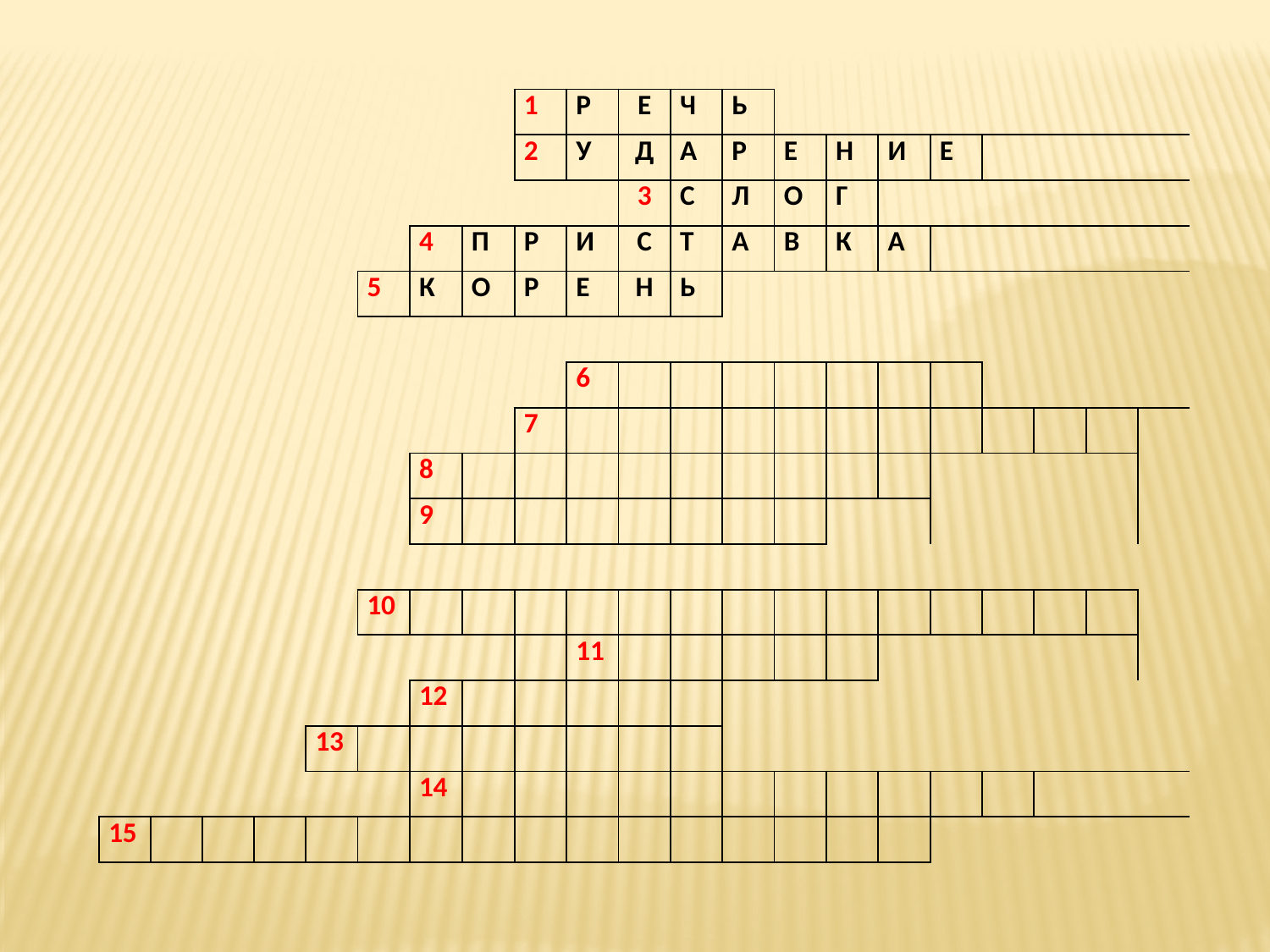

|  |  |  |  |  |  |  |  | 1 | Р | Е | Ч | Ь |  |  |  |  |  |  |  |  |
| --- | --- | --- | --- | --- | --- | --- | --- | --- | --- | --- | --- | --- | --- | --- | --- | --- | --- | --- | --- | --- |
|  |  |  |  |  |  |  |  | 2 | У | Д | А | Р | Е | Н | И | Е |  |  |  |  |
|  |  |  |  |  |  |  |  |  |  | 3 | С | Л | О | Г |  |  |  |  |  |  |
|  |  |  |  |  |  | 4 | П | Р | И | С | Т | А | В | К | А |  |  |  |  |  |
|  |  |  |  |  | 5 | К | О | Р | Е | Н | Ь |  |  |  |  |  |  |  |  |  |
|  |  |  |  |  |  |  |  |  |  |  |  |  |  |  |  |  |  |  |  |  |
|  |  |  |  |  |  |  |  |  | 6 |  |  |  |  |  |  |  |  |  |  |  |
|  |  |  |  |  |  |  |  | 7 |  |  |  |  |  |  |  |  |  |  |  |  |
|  |  |  |  |  |  | 8 |  |  |  |  |  |  |  |  |  |  |  |  |  |  |
|  |  |  |  |  |  | 9 |  |  |  |  |  |  |  |  |  |  |  |  |  |  |
|  |  |  |  |  |  |  |  |  |  |  |  |  |  |  |  |  |  |  |  |  |
|  |  |  |  |  | 10 |  |  |  |  |  |  |  |  |  |  |  |  |  |  |  |
|  |  |  |  |  |  |  |  |  | 11 |  |  |  |  |  |  |  |  |  |  |  |
|  |  |  |  |  |  | 12 |  |  |  |  |  |  |  |  |  |  |  |  |  |  |
|  |  |  |  | 13 |  |  |  |  |  |  |  |  |  |  |  |  |  |  |  |  |
|  |  |  |  |  |  | 14 |  |  |  |  |  |  |  |  |  |  |  |  |  |  |
| 15 |  |  |  |  |  |  |  |  |  |  |  |  |  |  |  |  |  |  |  |  |